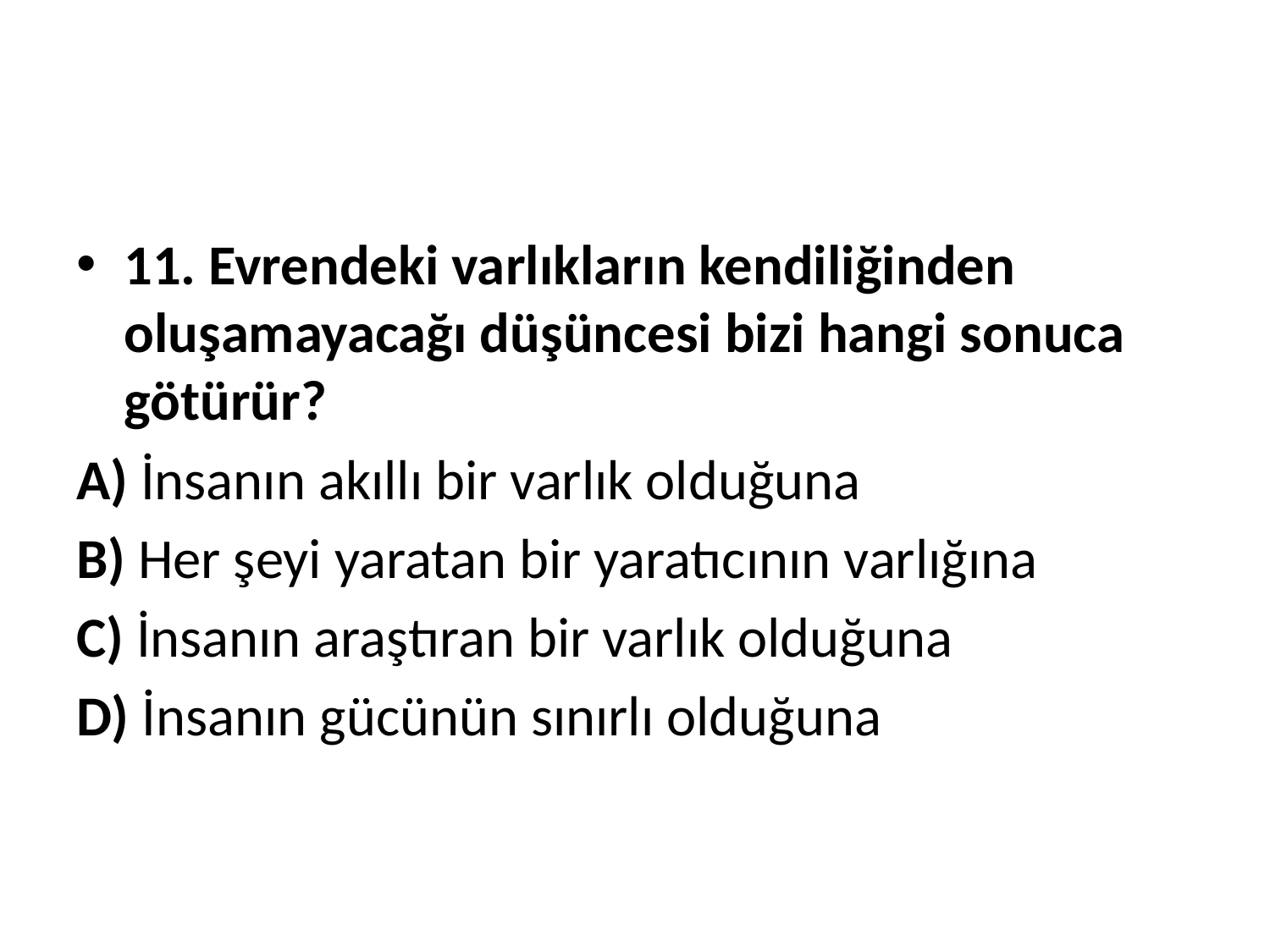

#
11. Evrendeki varlıkların kendiliğinden oluşamayacağı düşüncesi bizi hangi sonuca götürür?
A) İnsanın akıllı bir varlık olduğuna
B) Her şeyi yaratan bir yaratıcının varlığına
C) İnsanın araştıran bir varlık olduğuna
D) İnsanın gücünün sınırlı olduğuna